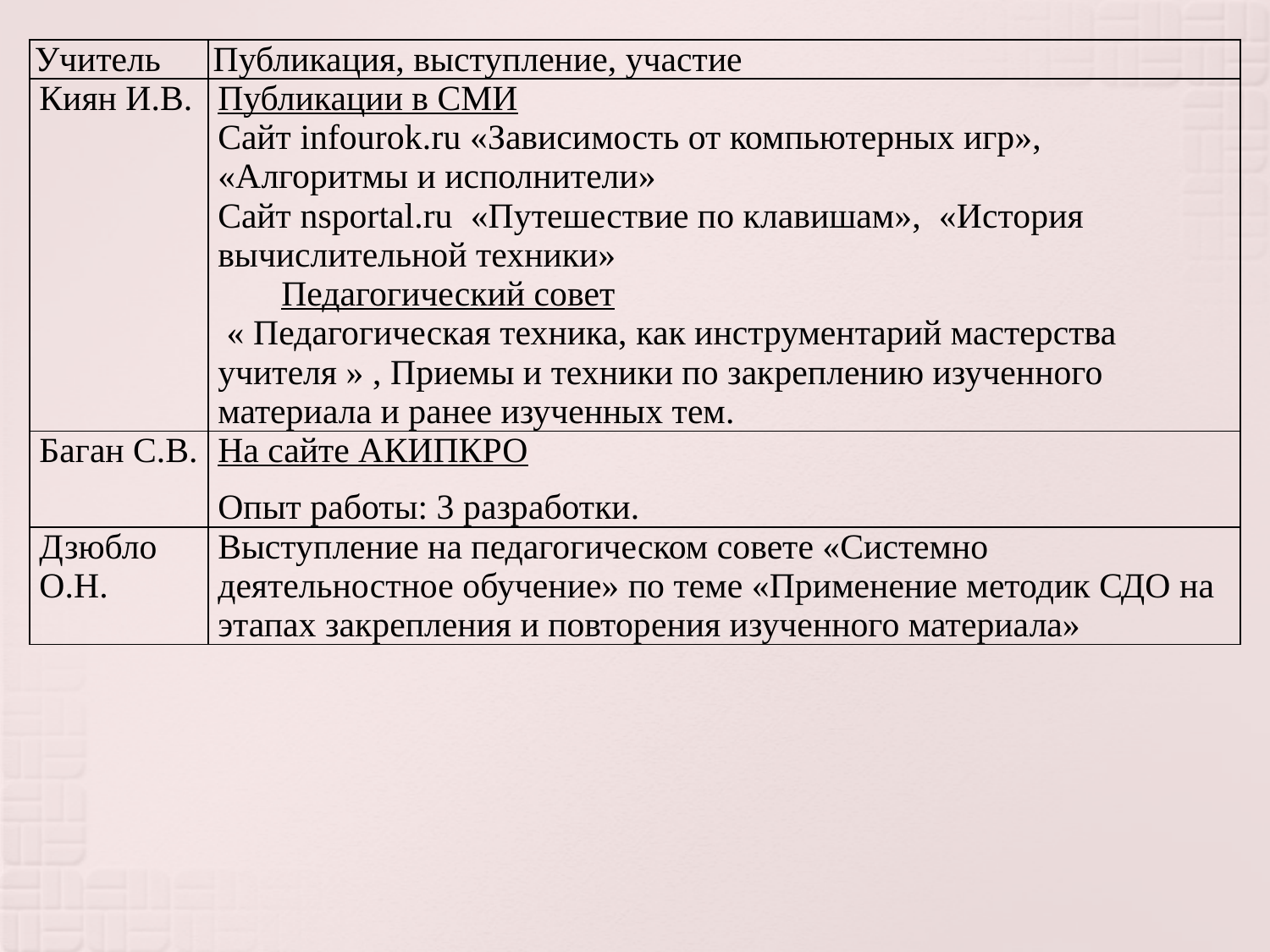

| Учитель | Публикация, выступление, участие |
| --- | --- |
| Киян И.В. | Публикации в СМИ Сайт infourok.ru «Зависимость от компьютерных игр», «Алгоритмы и исполнители» Сайт nsportal.ru «Путешествие по клавишам», «История вычислительной техники» Педагогический совет « Педагогическая техника, как инструментарий мастерства учителя » , Приемы и техники по закреплению изученного материала и ранее изученных тем. |
| Баган С.В. | На сайте АКИПКРО Опыт работы: 3 разработки. |
| Дзюбло О.Н. | Выступление на педагогическом совете «Системно деятельностное обучение» по теме «Применение методик СДО на этапах закрепления и повторения изученного материала» |